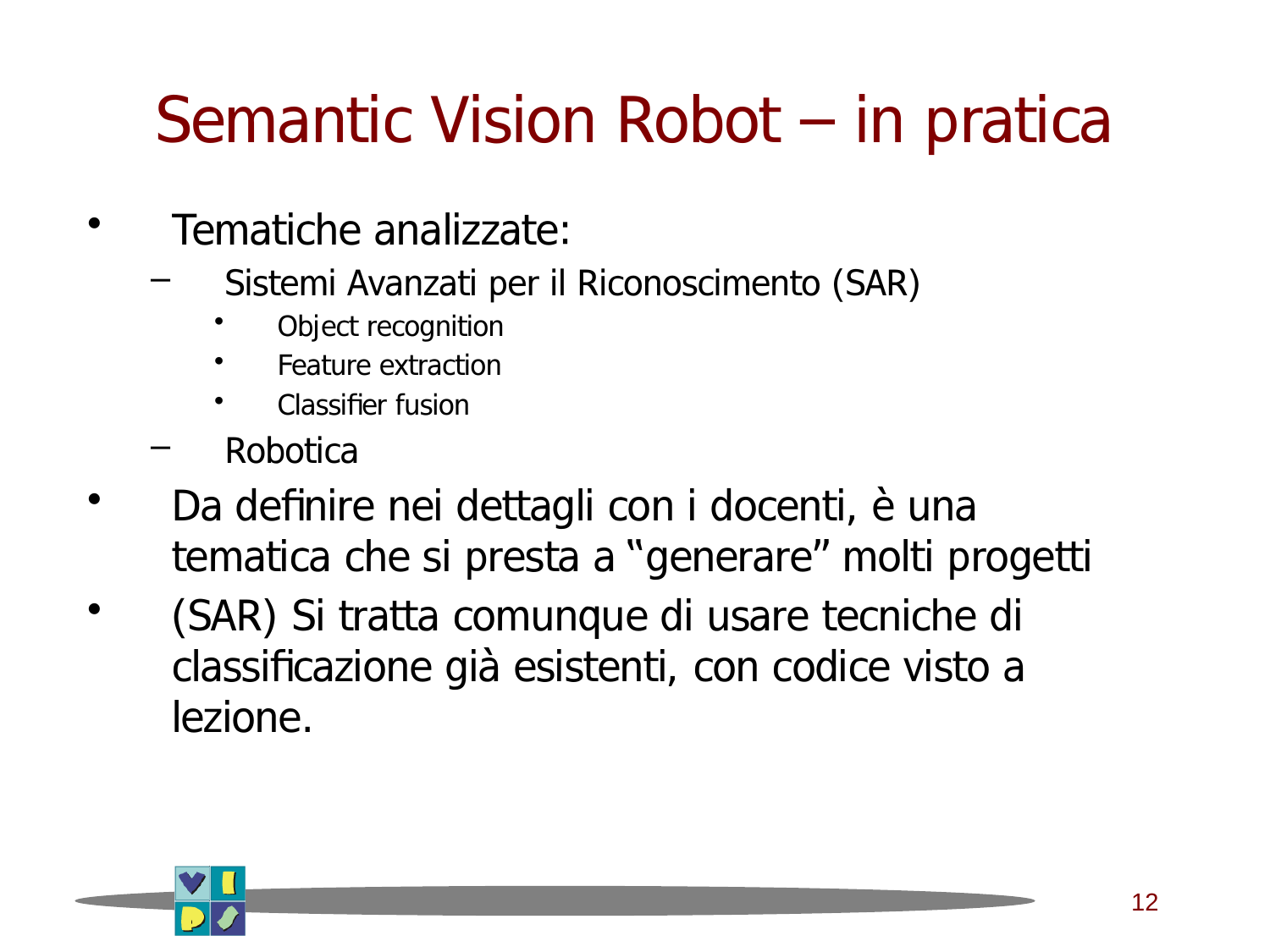

# Semantic Vision Robot – in pratica
Tematiche analizzate:
Sistemi Avanzati per il Riconoscimento (SAR)
Object recognition
Feature extraction
Classifier fusion
Robotica
Da definire nei dettagli con i docenti, è una tematica che si presta a “generare” molti progetti
(SAR) Si tratta comunque di usare tecniche di classificazione già esistenti, con codice visto a lezione.

12